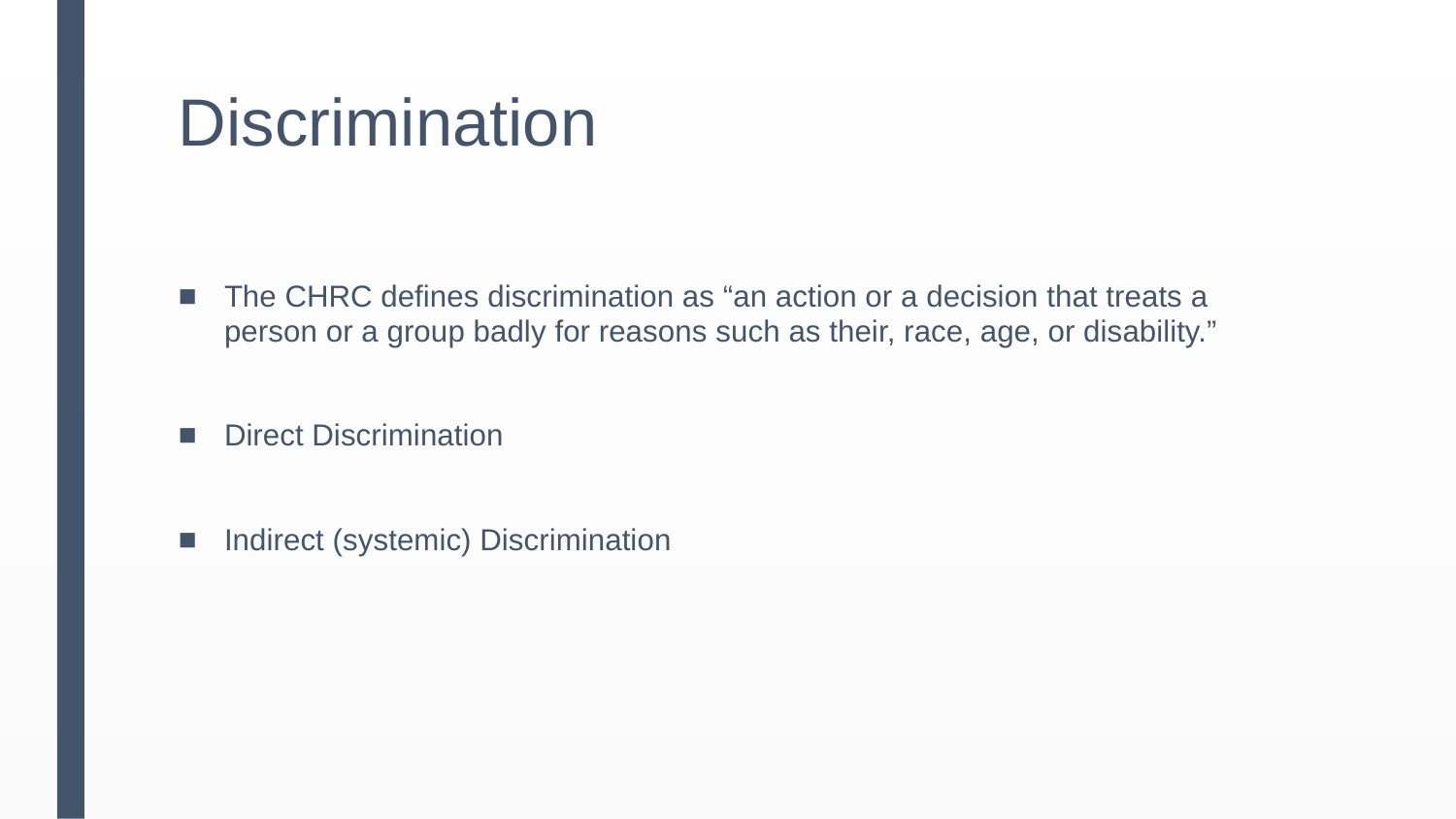

# Discrimination
The CHRC defines discrimination as “an action or a decision that treats a person or a group badly for reasons such as their, race, age, or disability.”

Direct Discrimination

Indirect (systemic) Discrimination